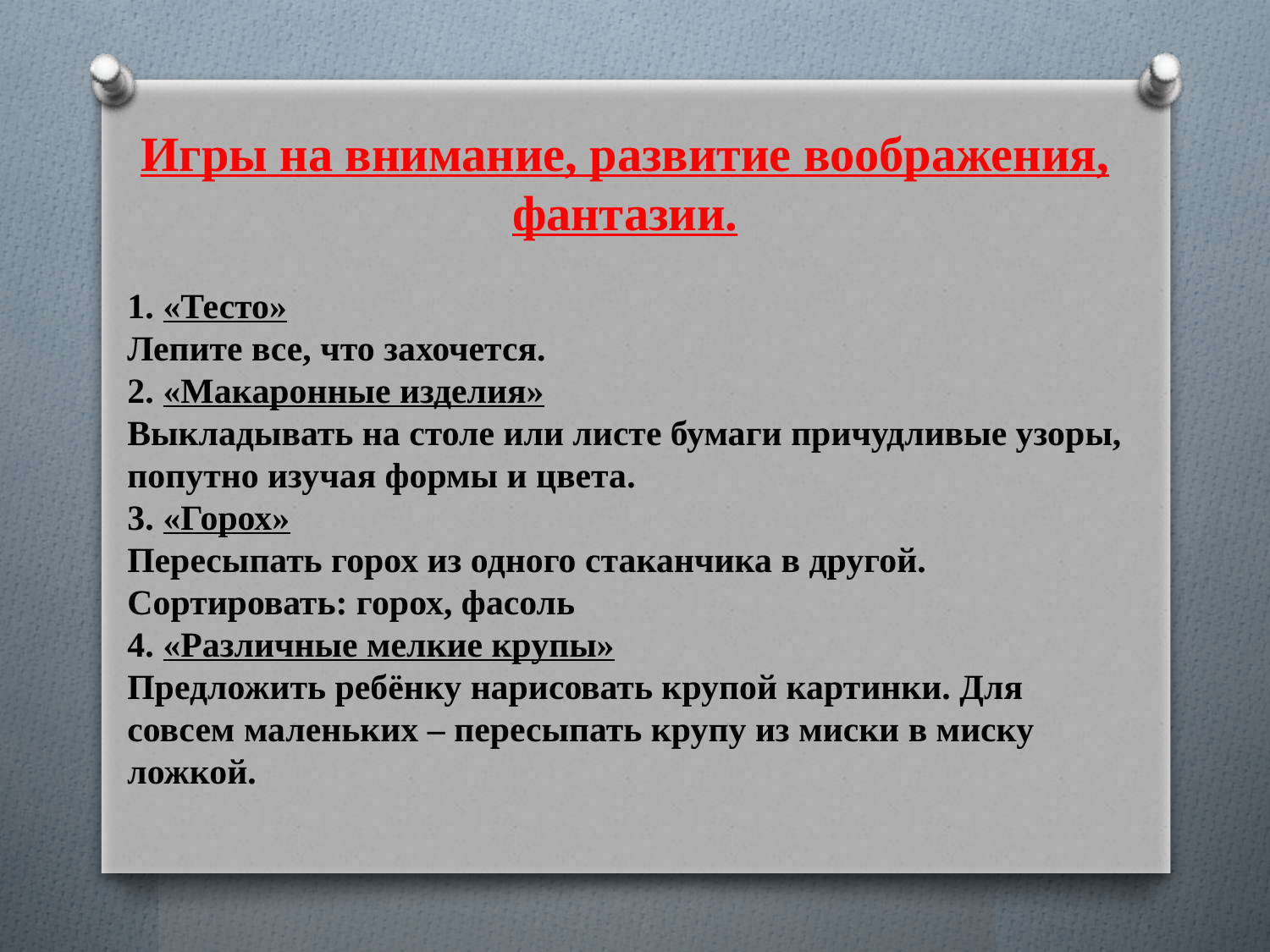

Игры на внимание, развитие воображения, фантазии.

1. «Тесто»
Лепите все, что захочется.
2. «Макаронные изделия»
Выкладывать на столе или листе бумаги причудливые узоры, попутно изучая формы и цвета.
3. «Горох»
Пересыпать горох из одного стаканчика в другой. Сортировать: горох, фасоль
4. «Различные мелкие крупы»
Предложить ребёнку нарисовать крупой картинки. Для совсем маленьких – пересыпать крупу из миски в миску ложкой.